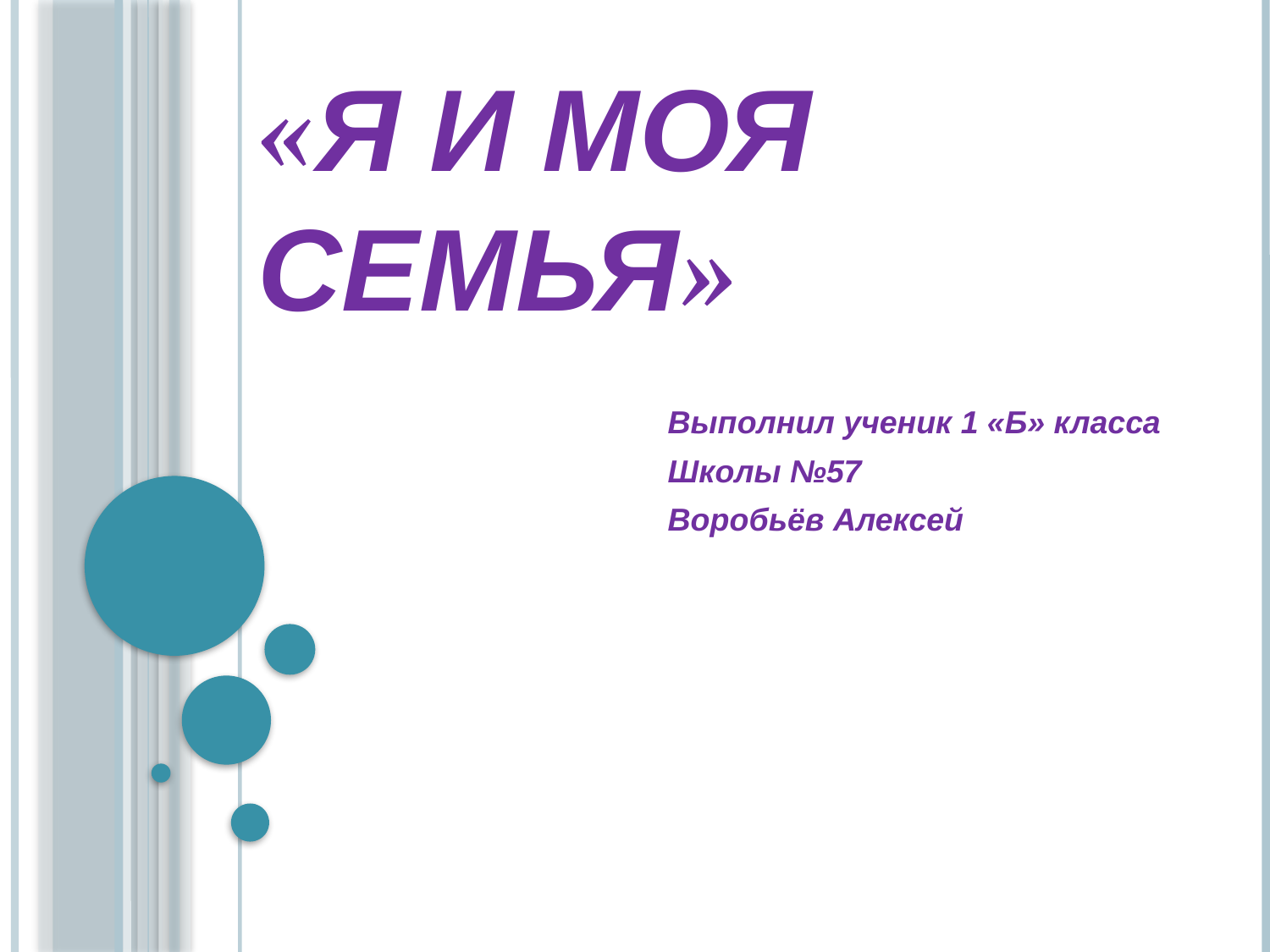

# «Я и моя Семья»
Выполнил ученик 1 «Б» класса
Школы №57
Воробьёв Алексей